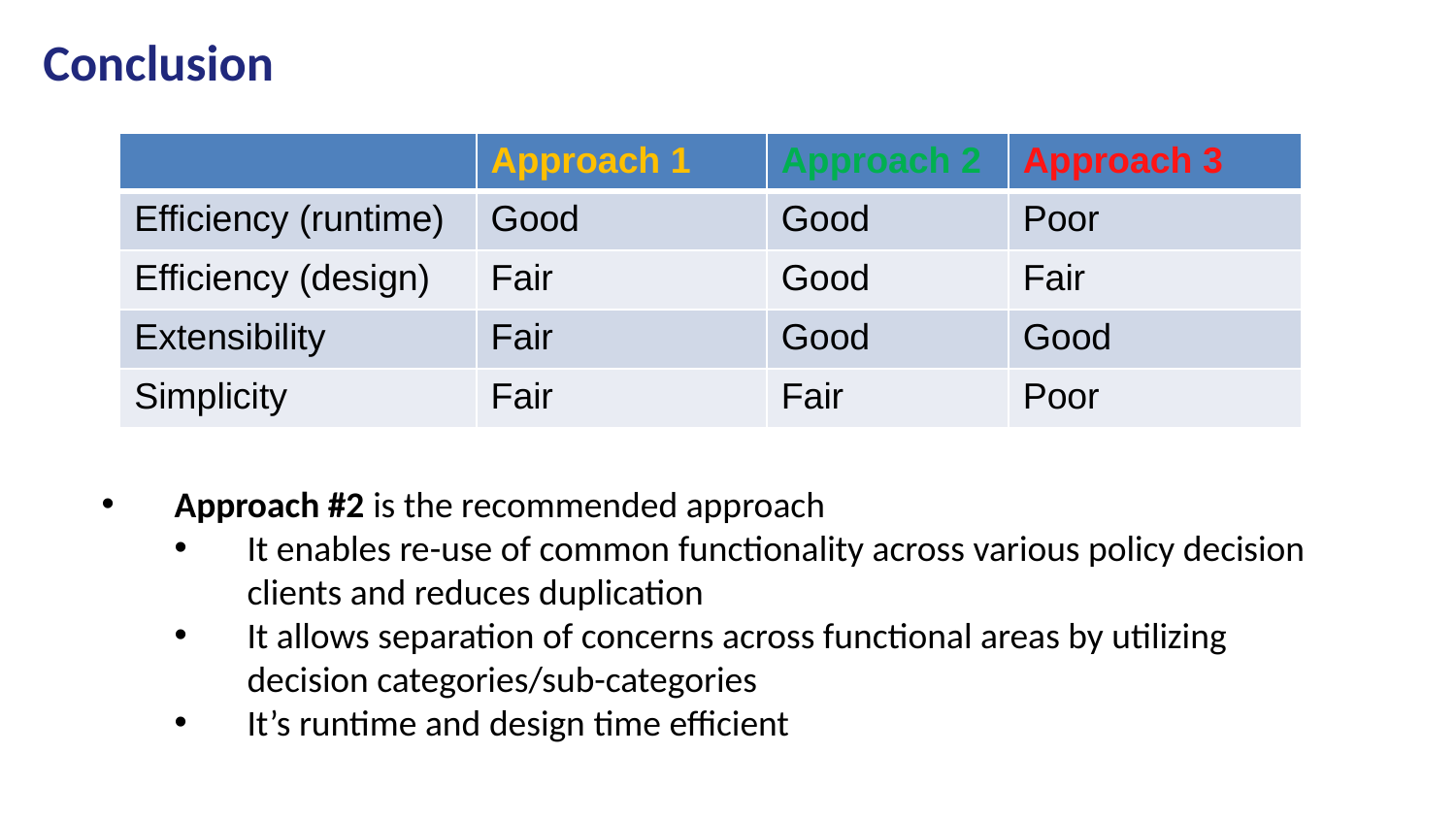

# Conclusion
|  | Approach 1 | Approach 2 | Approach 3 |
| --- | --- | --- | --- |
| Efficiency (runtime) | Good | Good | Poor |
| Efficiency (design) | Fair | Good | Fair |
| Extensibility | Fair | Good | Good |
| Simplicity | Fair | Fair | Poor |
Approach #2 is the recommended approach
It enables re-use of common functionality across various policy decision clients and reduces duplication
It allows separation of concerns across functional areas by utilizing decision categories/sub-categories
It’s runtime and design time efficient